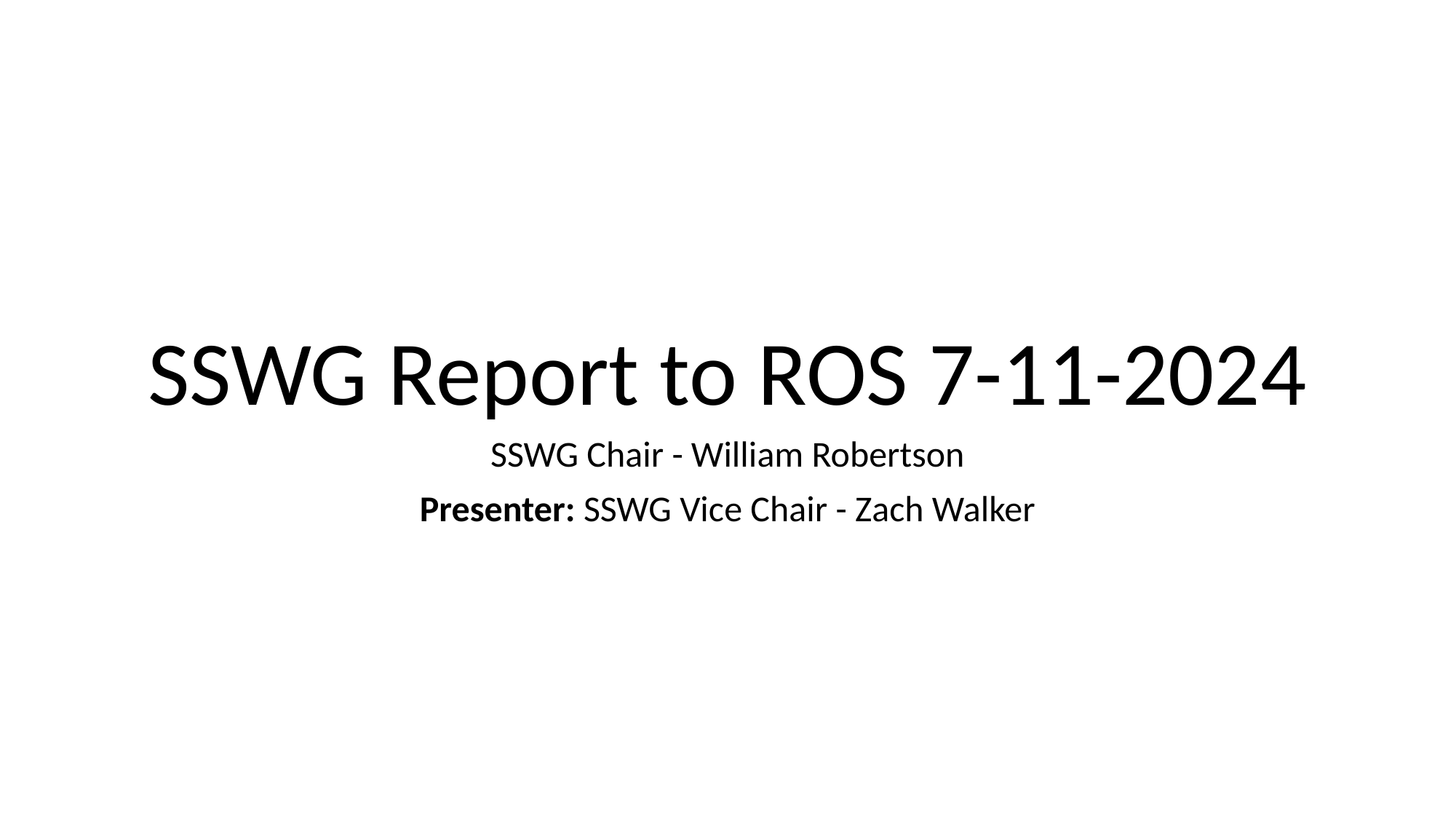

# SSWG Report to ROS 7-11-2024
SSWG Chair - William Robertson
Presenter: SSWG Vice Chair - Zach Walker